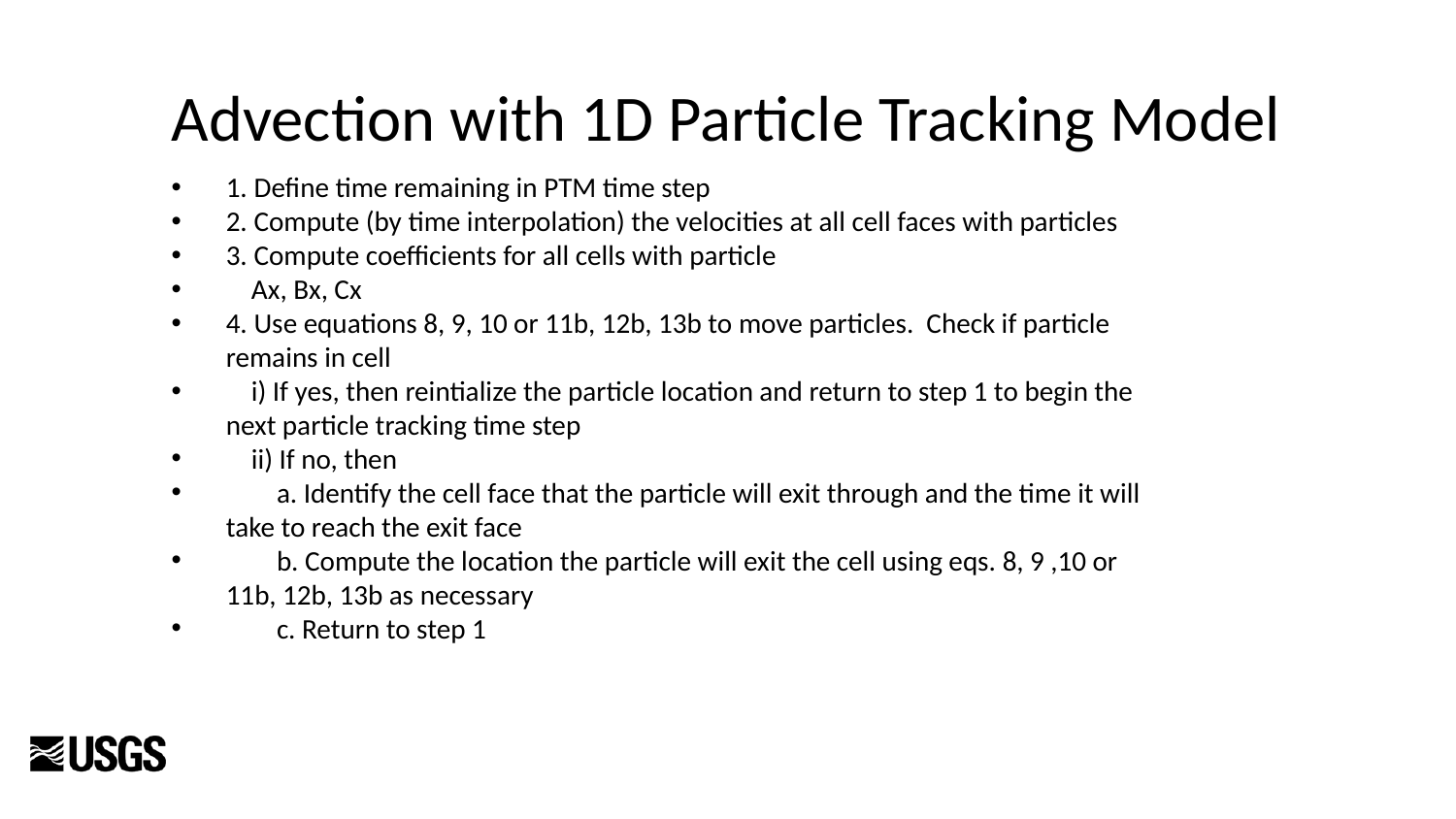

Advection with 1D Particle Tracking Model
1. Define time remaining in PTM time step
2. Compute (by time interpolation) the velocities at all cell faces with particles
3. Compute coefficients for all cells with particle
    Ax, Bx, Cx
4. Use equations 8, 9, 10 or 11b, 12b, 13b to move particles.  Check if particle remains in cell
    i) If yes, then reintialize the particle location and return to step 1 to begin the next particle tracking time step
    ii) If no, then
        a. Identify the cell face that the particle will exit through and the time it will take to reach the exit face
        b. Compute the location the particle will exit the cell using eqs. 8, 9 ,10 or 11b, 12b, 13b as necessary
        c. Return to step 1